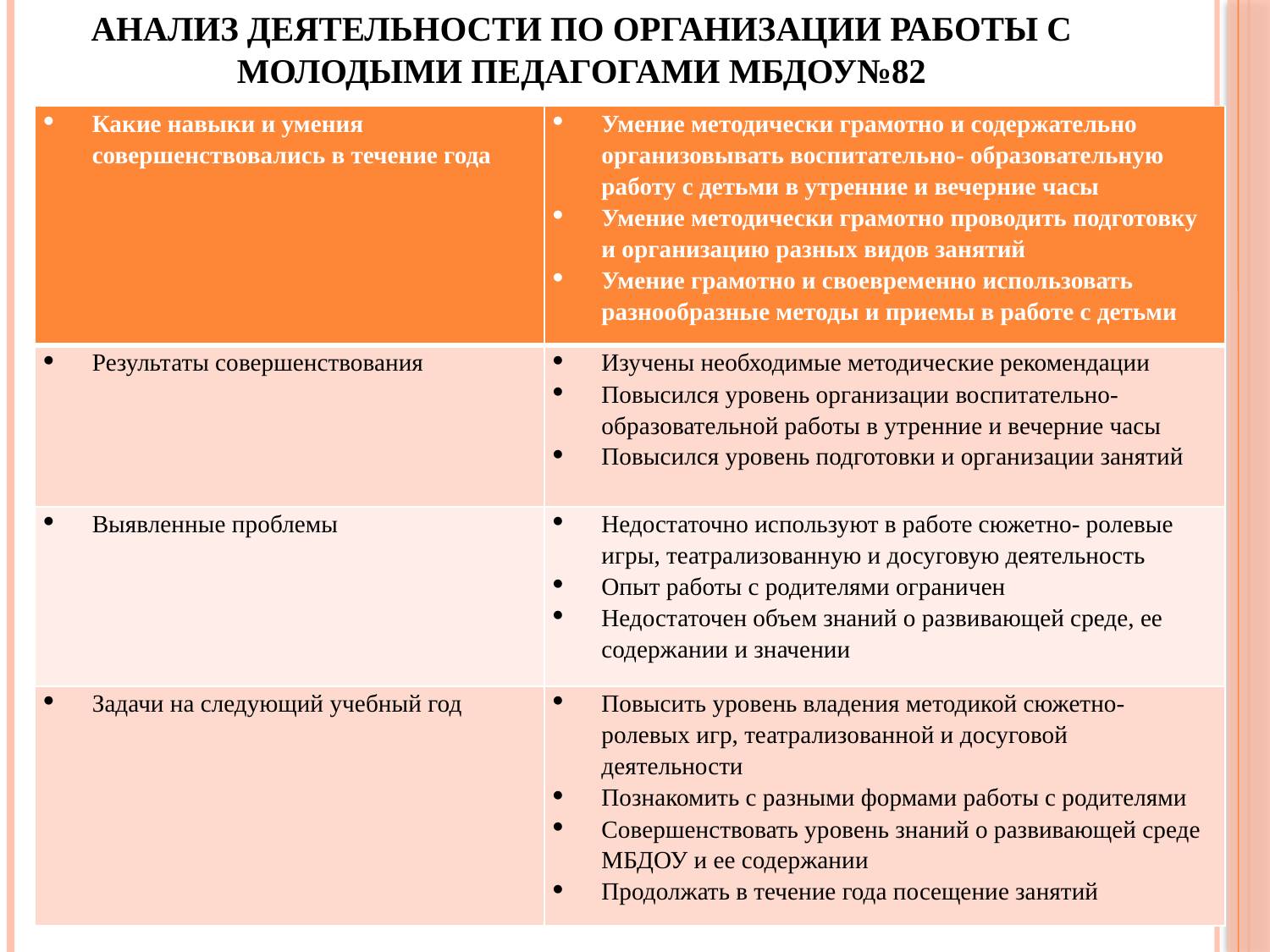

# Анализ деятельности по организации работы с молодыми педагогами МБДОУ№82
| Какие навыки и умения совершенствовались в течение года | Умение методически грамотно и содержательно организовывать воспитательно- образовательную работу с детьми в утренние и вечерние часы Умение методически грамотно проводить подготовку и организацию разных видов занятий Умение грамотно и своевременно использовать разнообразные методы и приемы в работе с детьми |
| --- | --- |
| Результаты совершенствования | Изучены необходимые методические рекомендации Повысился уровень организации воспитательно- образовательной работы в утренние и вечерние часы Повысился уровень подготовки и организации занятий |
| Выявленные проблемы | Недостаточно используют в работе сюжетно- ролевые игры, театрализованную и досуговую деятельность Опыт работы с родителями ограничен Недостаточен объем знаний о развивающей среде, ее содержании и значении |
| Задачи на следующий учебный год | Повысить уровень владения методикой сюжетно- ролевых игр, театрализованной и досуговой деятельности Познакомить с разными формами работы с родителями Совершенствовать уровень знаний о развивающей среде МБДОУ и ее содержании Продолжать в течение года посещение занятий |